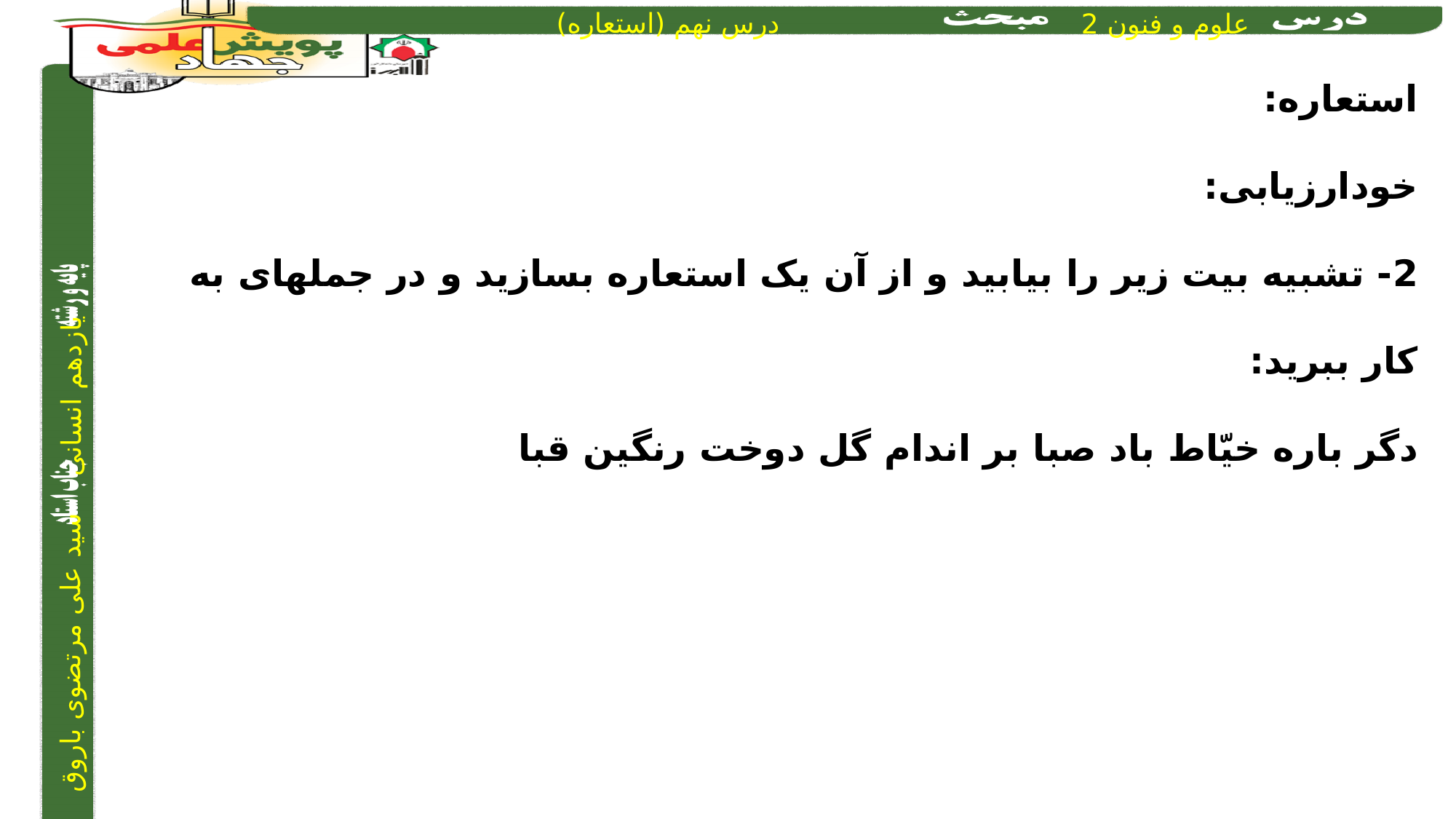

استعاره:
خودارزیابی:
2- تشبیه بیت زیر را بیابید و از آن یک استعاره بسازید و در جملهای به کار ببرید:
دگر باره خیّاط باد صبا	 بر اندام گل دوخت رنگین قبا